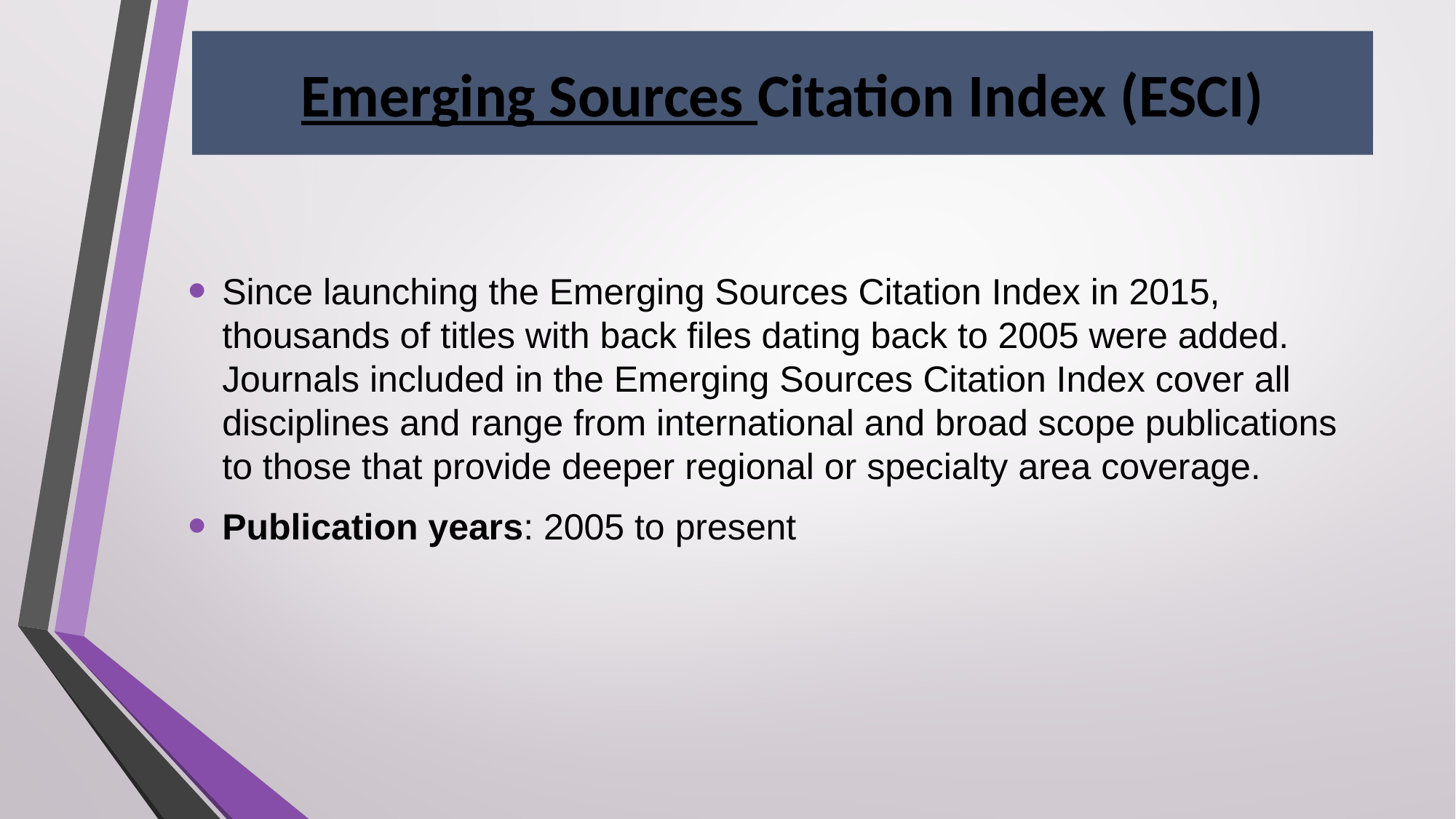

# Emerging Sources Citation Index (ESCI)
Since launching the Emerging Sources Citation Index in 2015, thousands of titles with back files dating back to 2005 were added.  Journals included in the Emerging Sources Citation Index cover all disciplines and range from international and broad scope publications to those that provide deeper regional or specialty area coverage.
Publication years: 2005 to present